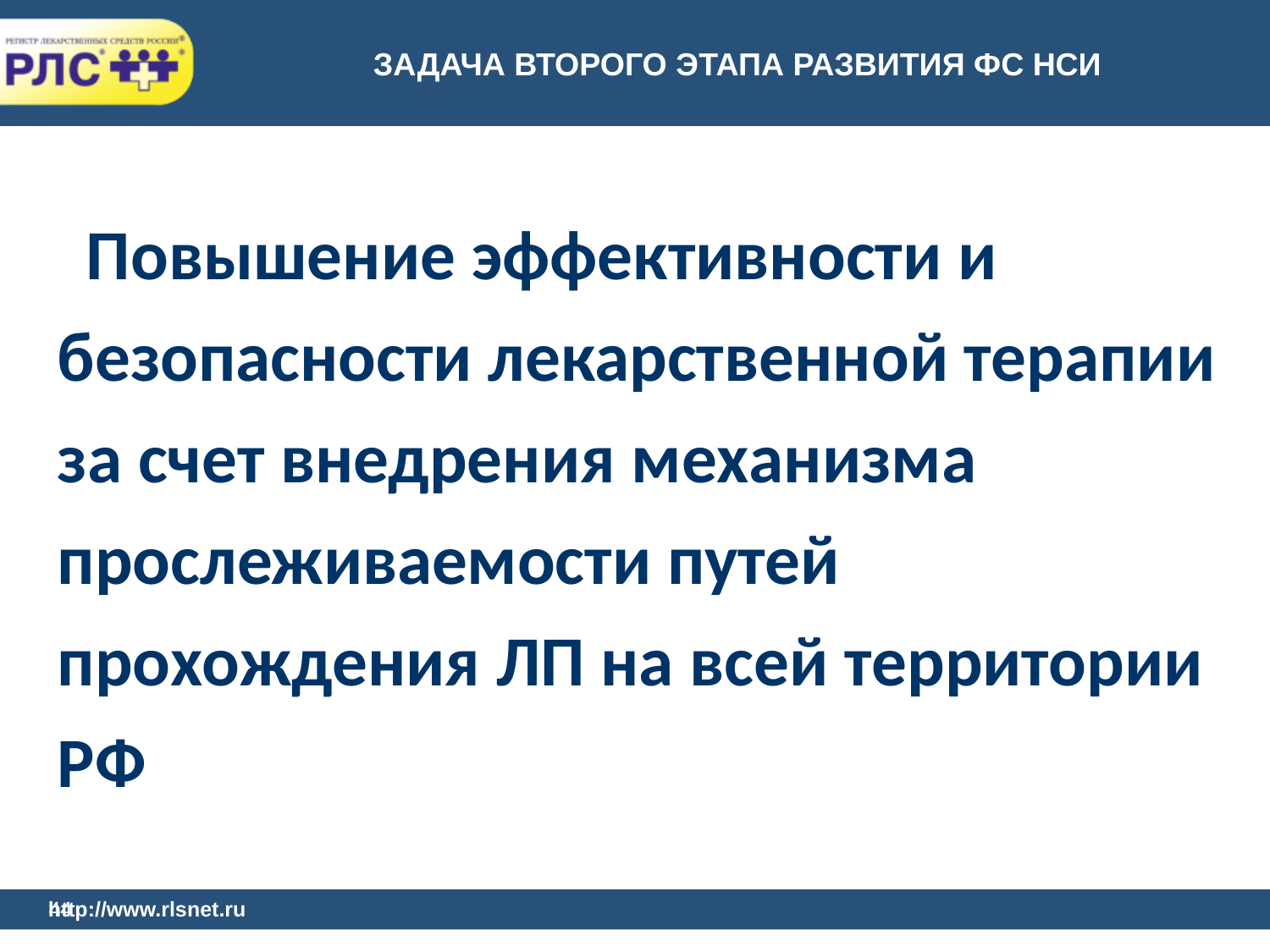

ЗАДАЧА ВТОРОГО ЭТАПА РАЗВИТИЯ ФС НСИ
  Повышение эффективности и безопасности лекарственной терапии  за счет внедрения механизма  прослеживаемости путей прохождения ЛП на всей территории РФ

44